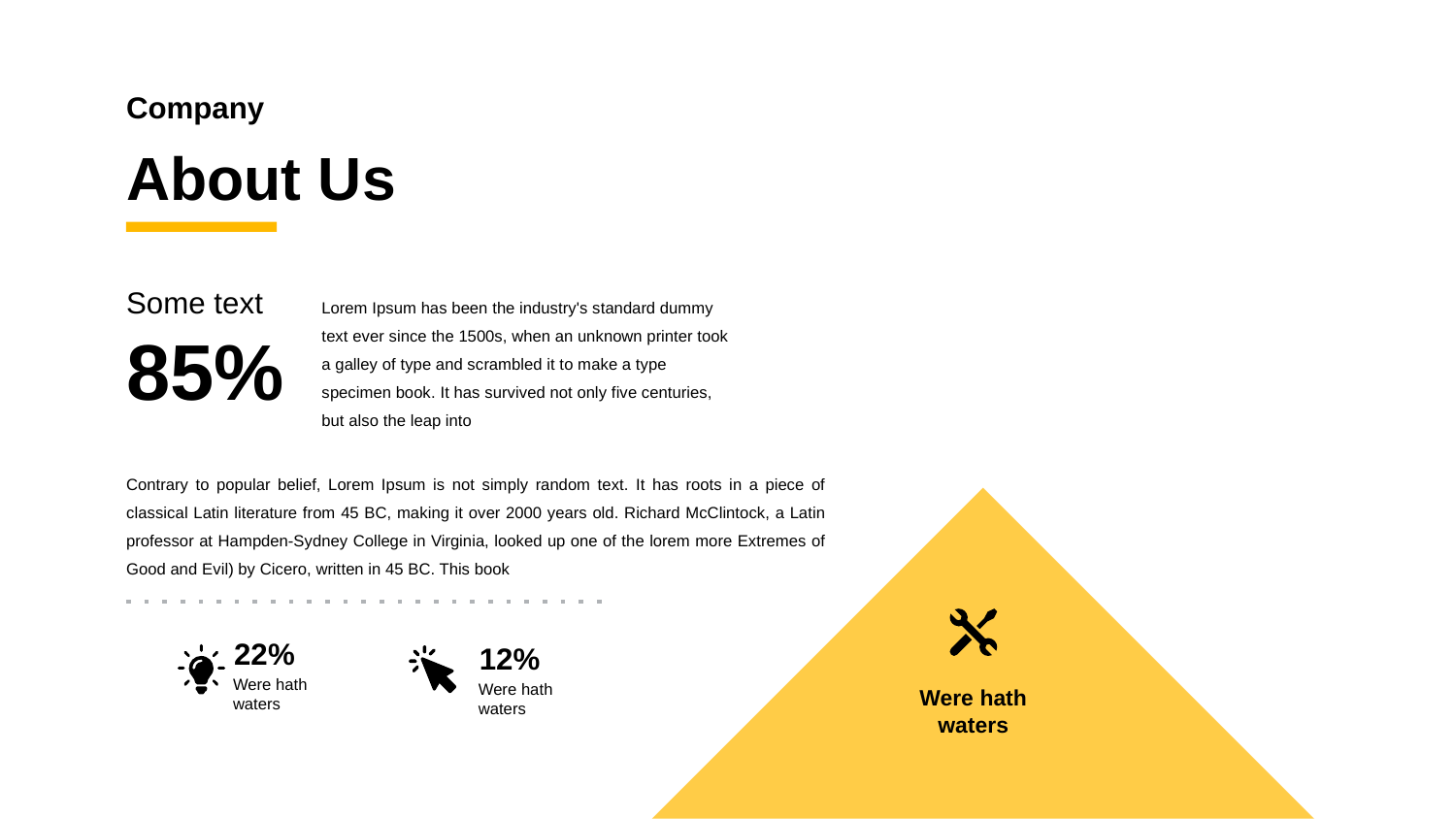

Company
About Us

Some text
85%
Lorem Ipsum has been the industry's standard dummy text ever since the 1500s, when an unknown printer took a galley of type and scrambled it to make a type specimen book. It has survived not only five centuries, but also the leap into
Contrary to popular belief, Lorem Ipsum is not simply random text. It has roots in a piece of classical Latin literature from 45 BC, making it over 2000 years old. Richard McClintock, a Latin professor at Hampden-Sydney College in Virginia, looked up one of the lorem more Extremes of Good and Evil) by Cicero, written in 45 BC. This book

22%
Were hath waters
12%

Were hath waters
Were hath waters